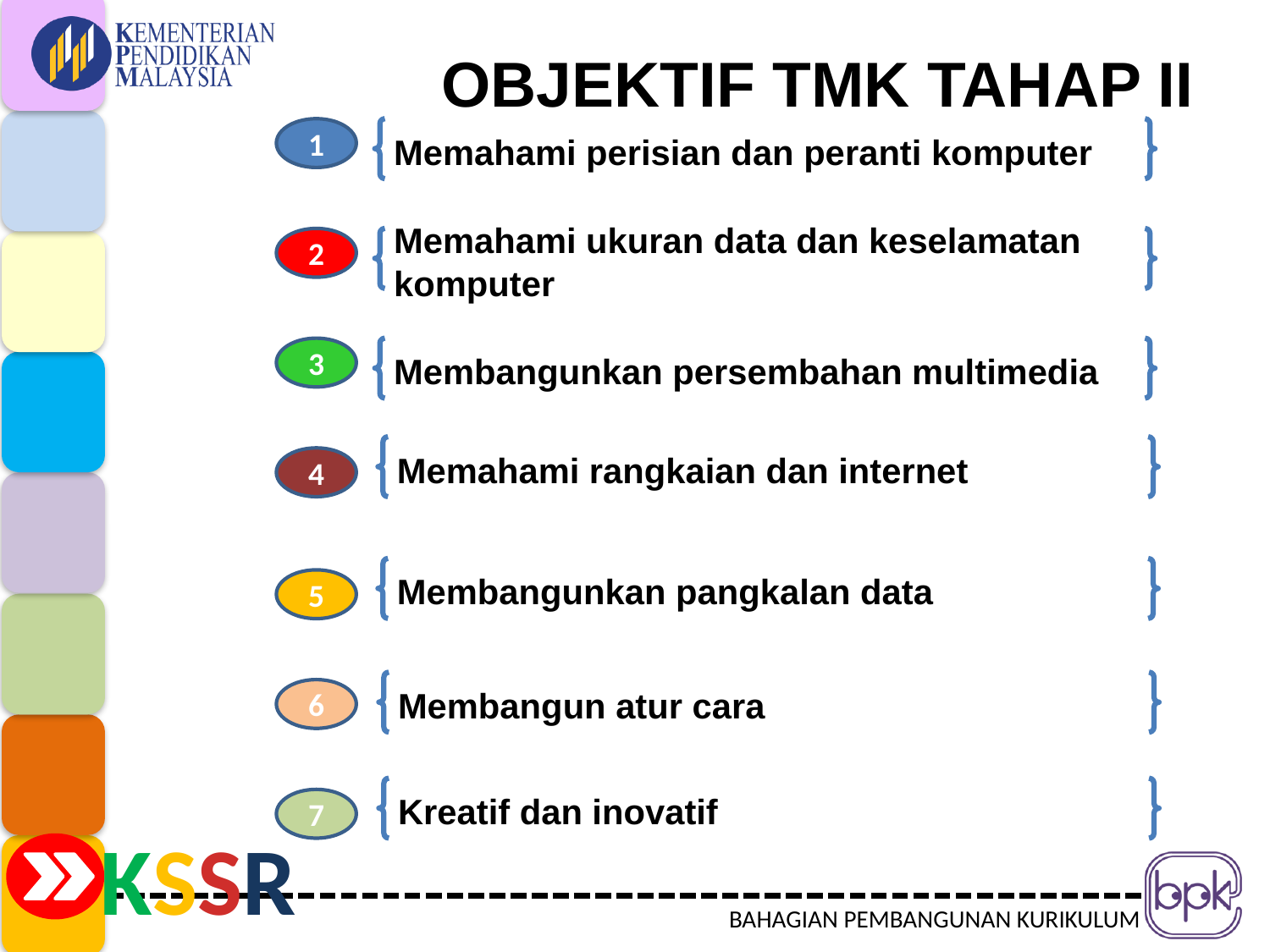

# OBJEKTIF TMK TAHAP II
1
2
3
4
5
6
7
Memahami perisian dan peranti komputer
Memahami ukuran data dan keselamatan komputer
Membangunkan persembahan multimedia
Memahami rangkaian dan internet
Membangunkan pangkalan data
Membangun atur cara

Kreatif dan inovatif